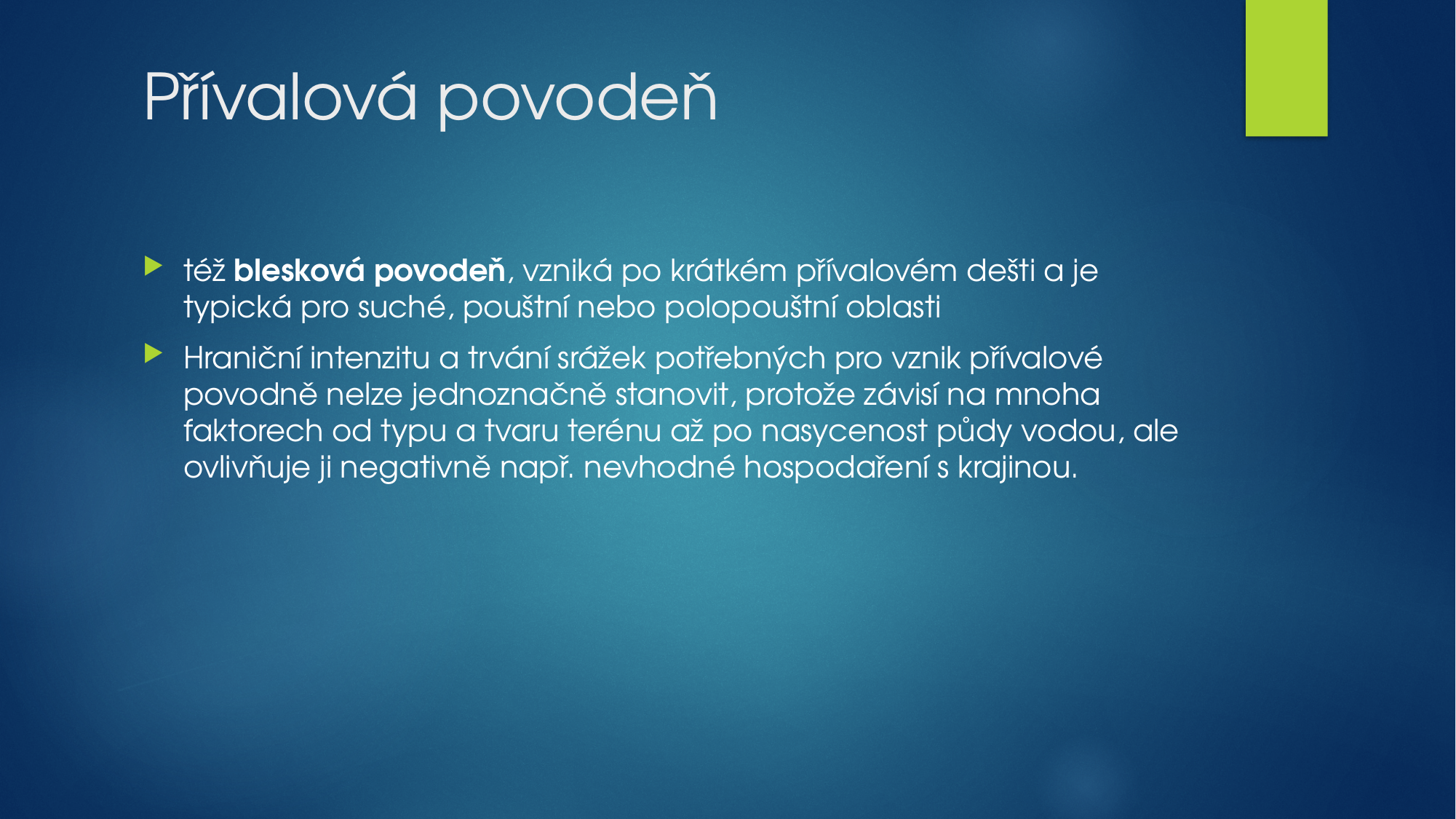

# Přívalová povodeň
též blesková povodeň, vzniká po krátkém přívalovém dešti a je typická pro suché, pouštní nebo polopouštní oblasti
Hraniční intenzitu a trvání srážek potřebných pro vznik přívalové povodně nelze jednoznačně stanovit, protože závisí na mnoha faktorech od typu a tvaru terénu až po nasycenost půdy vodou, ale ovlivňuje ji negativně např. nevhodné hospodaření s krajinou.